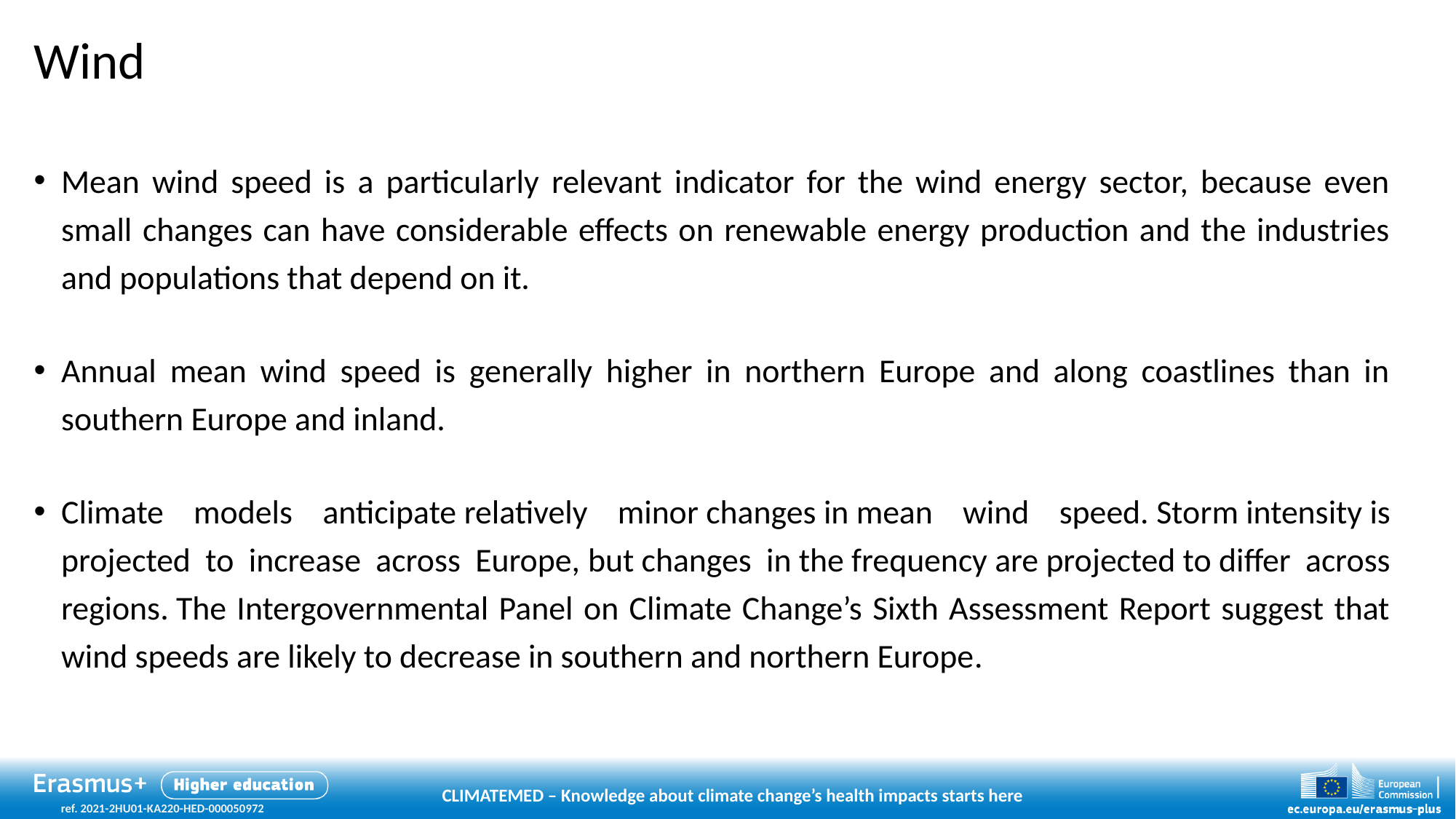

# Wind
Mean wind speed is a particularly relevant indicator for the wind energy sector, because even small changes can have considerable effects on renewable energy production and the industries and populations that depend on it.
Annual mean wind speed is generally higher in northern Europe and along coastlines than in southern Europe and inland.
Climate models anticipate relatively minor changes in mean wind speed. Storm intensity is projected to increase across Europe, but changes in the frequency are projected to differ across regions. The Intergovernmental Panel on Climate Change’s Sixth Assessment Report suggest that wind speeds are likely to decrease in southern and northern Europe.